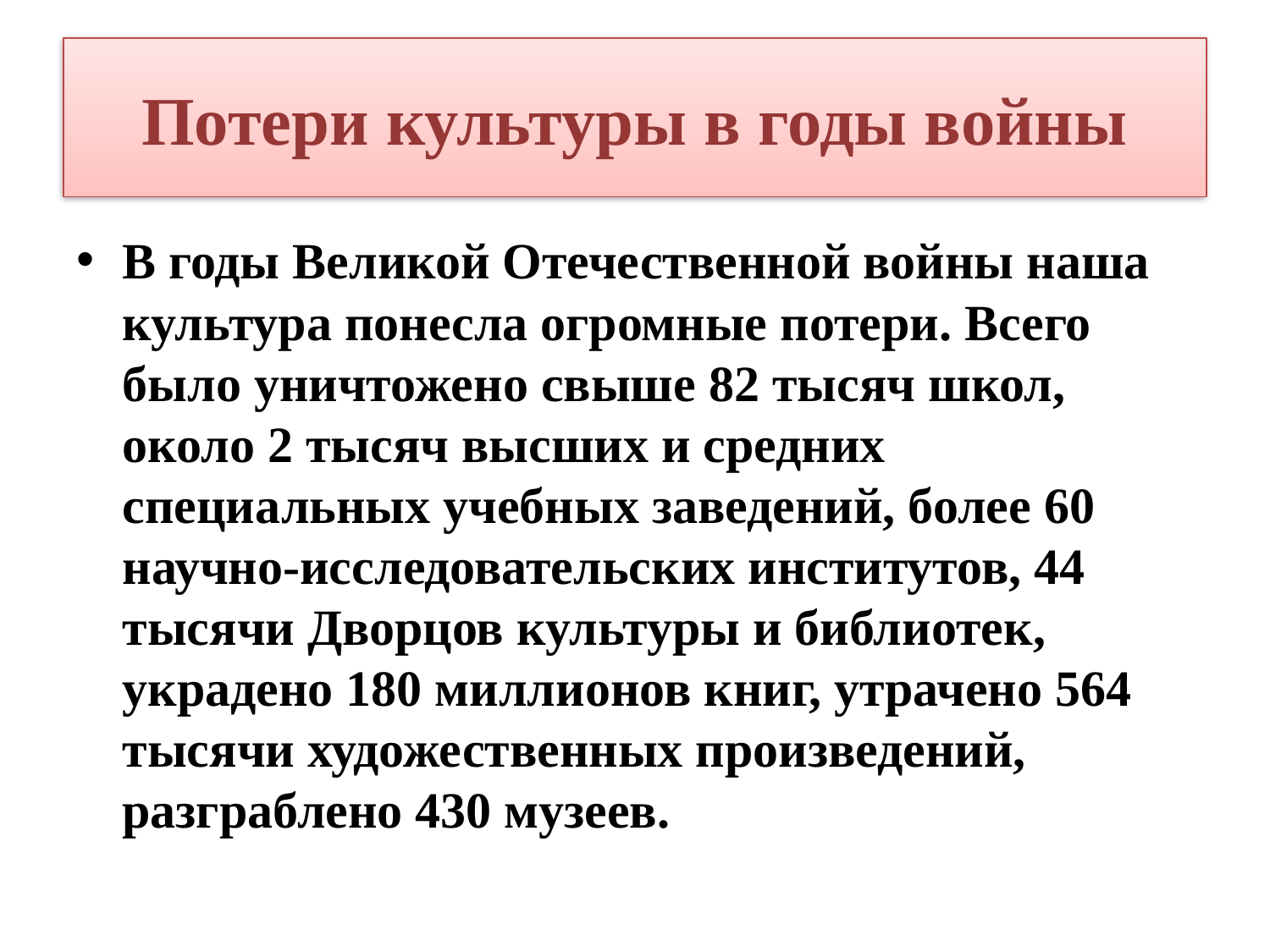

# Потери культуры в годы войны
В годы Великой Отечественной войны наша культура понесла огромные потери. Всего было уничтожено свыше 82 тысяч школ, около 2 тысяч высших и средних специальных учебных заведений, более 60 научно-исследовательских институтов, 44 тысячи Дворцов культуры и библиотек, украдено 180 миллионов книг, утрачено 564 тысячи художественных произведений, разграблено 430 музеев.